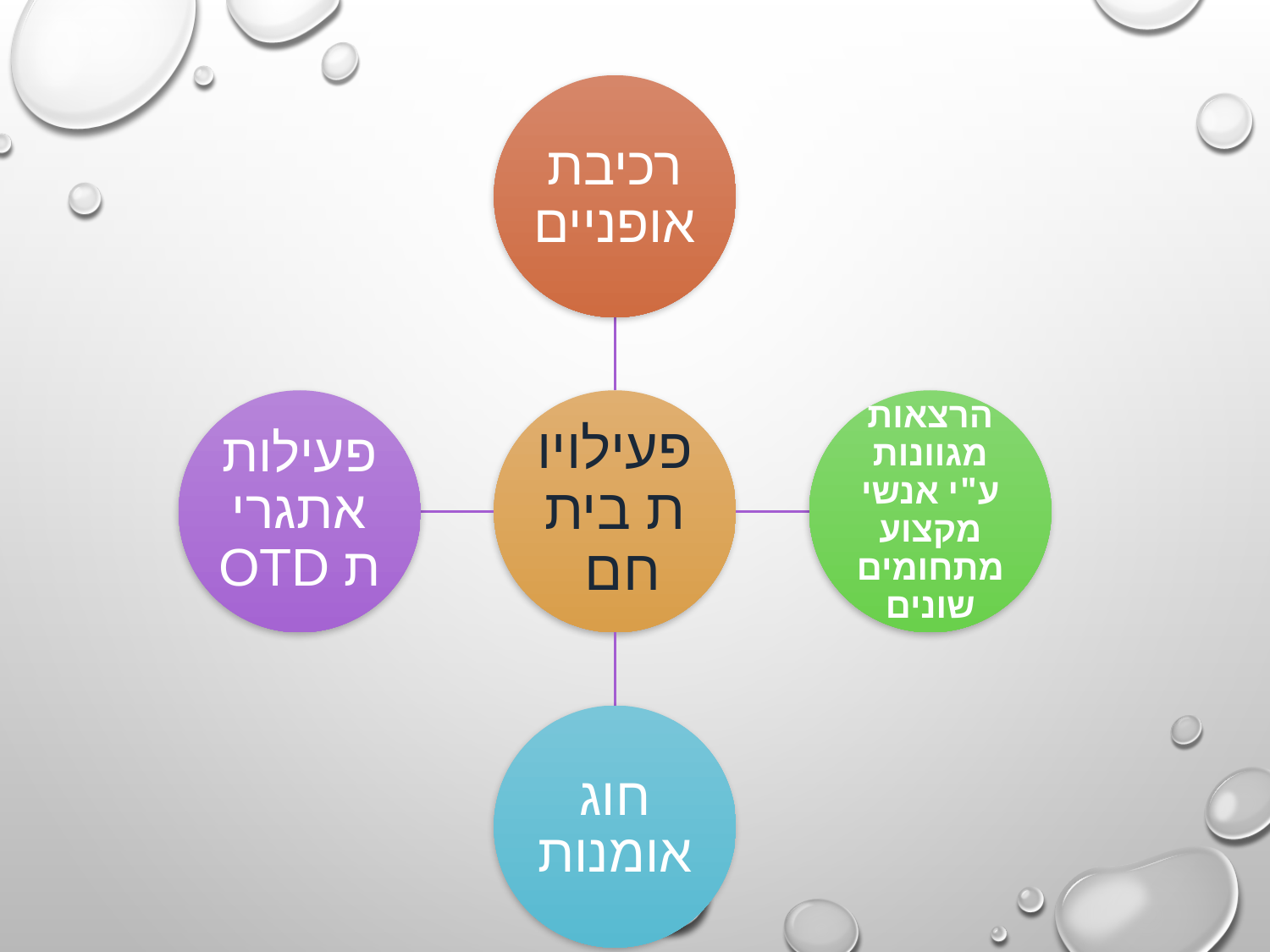

פעילויות בית חם

רכיבת אופניים

הרצאות מגוונות ע"י אנשי מקצוע מתחומים שונים

חוג אומנות

פעילות אתגרית OTD